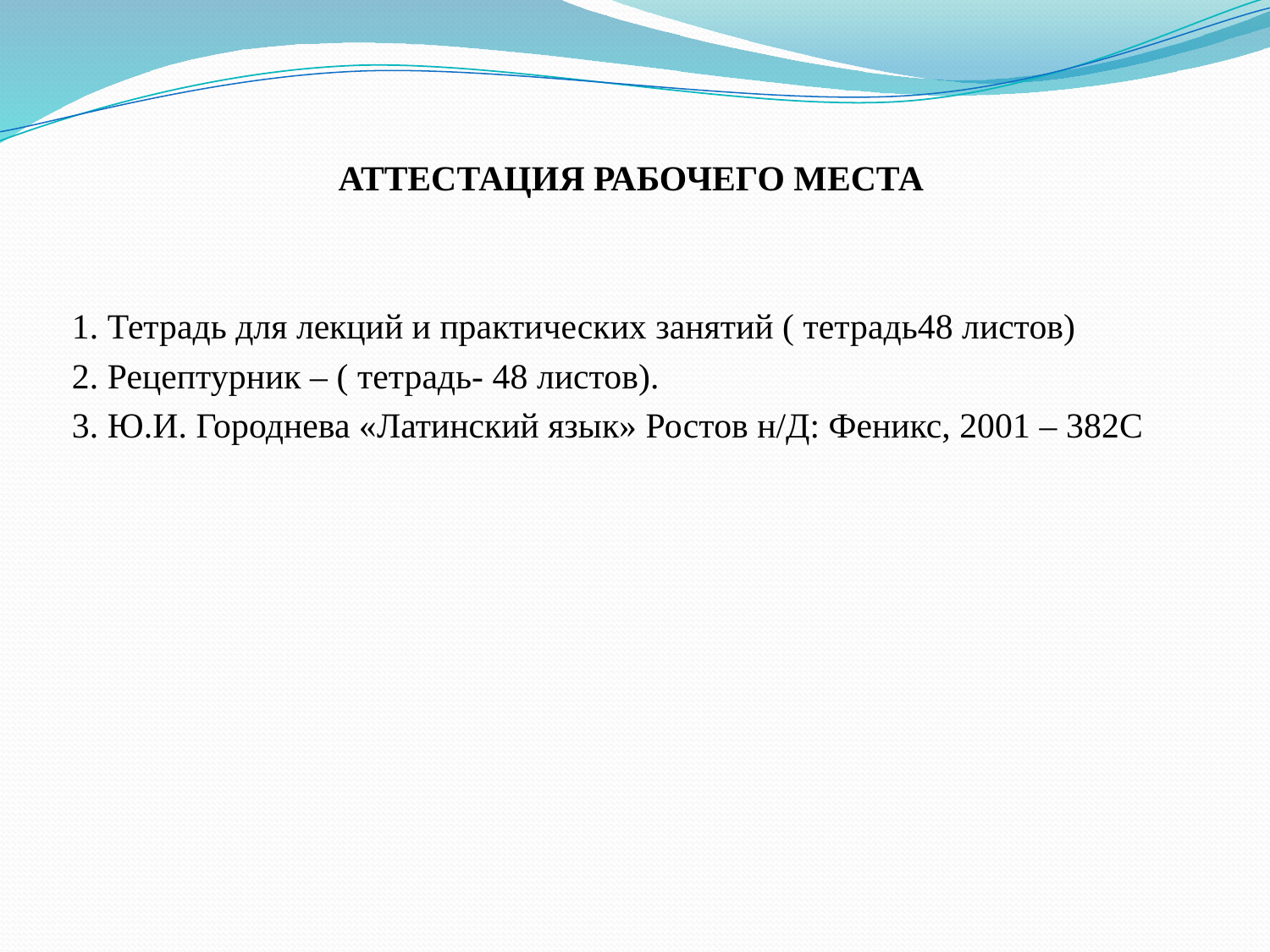

# АТТЕСТАЦИЯ РАБОЧЕГО МЕСТА
1. Тетрадь для лекций и практических занятий ( тетрадь48 листов)
2. Рецептурник – ( тетрадь- 48 листов).
3. Ю.И. Городнева «Латинский язык» Ростов н/Д: Феникс, 2001 – 382С